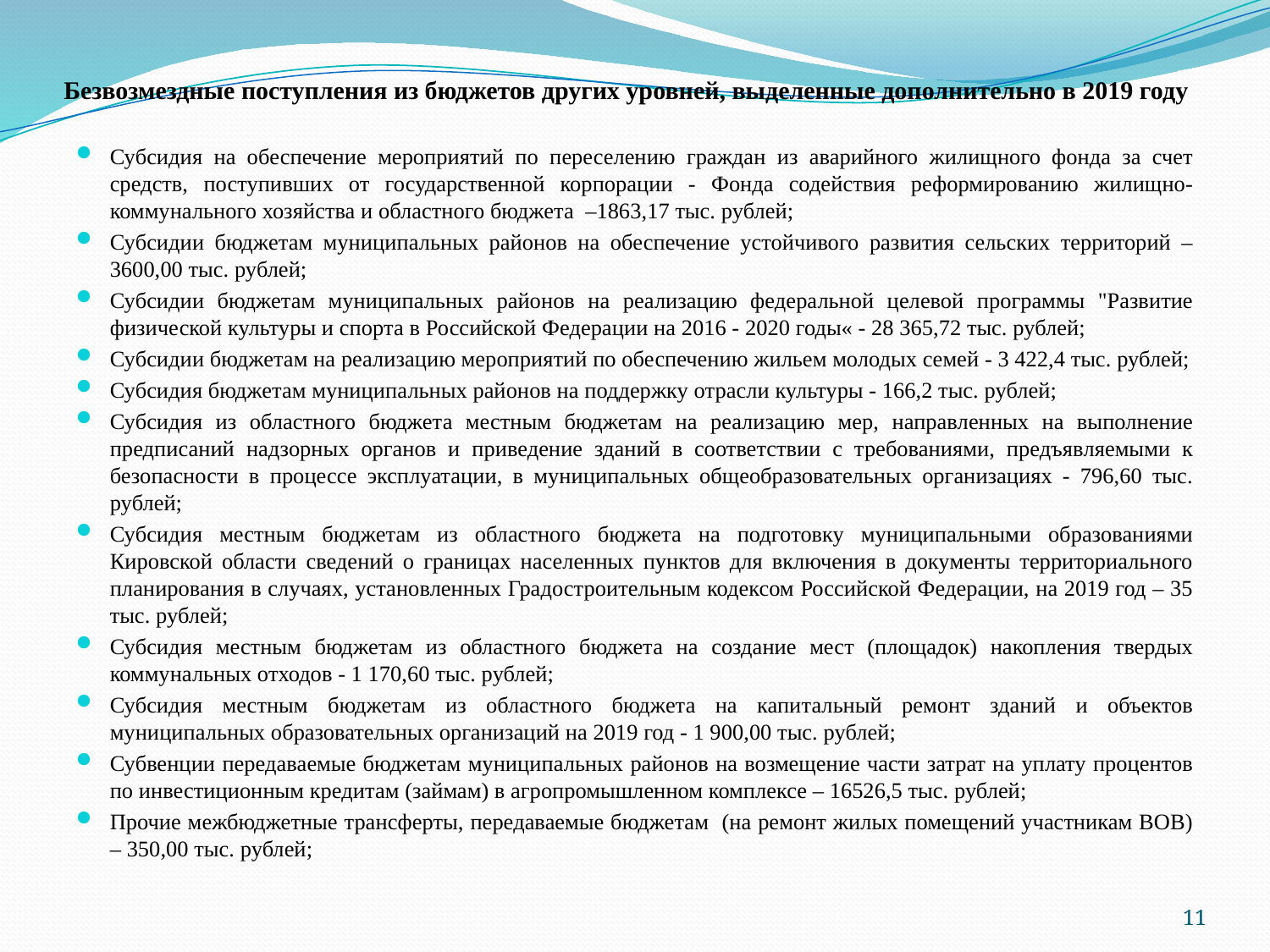

# Безвозмездные поступления из бюджетов других уровней, выделенные дополнительно в 2019 году
Субсидия на обеспечение мероприятий по переселению граждан из аварийного жилищного фонда за счет средств, поступивших от государственной корпорации - Фонда содействия реформированию жилищно-коммунального хозяйства и областного бюджета  –1863,17 тыс. рублей;
Субсидии бюджетам муниципальных районов на обеспечение устойчивого развития сельских территорий – 3600,00 тыс. рублей;
Субсидии бюджетам муниципальных районов на реализацию федеральной целевой программы "Развитие физической культуры и спорта в Российской Федерации на 2016 - 2020 годы« - 28 365,72 тыс. рублей;
Субсидии бюджетам на реализацию мероприятий по обеспечению жильем молодых семей - 3 422,4 тыс. рублей;
Субсидия бюджетам муниципальных районов на поддержку отрасли культуры - 166,2 тыс. рублей;
Субсидия из областного бюджета местным бюджетам на реализацию мер, направленных на выполнение предписаний надзорных органов и приведение зданий в соответствии с требованиями, предъявляемыми к безопасности в процессе эксплуатации, в муниципальных общеобразовательных организациях - 796,60 тыс. рублей;
Субсидия местным бюджетам из областного бюджета на подготовку муниципальными образованиями Кировской области сведений о границах населенных пунктов для включения в документы территориального планирования в случаях, установленных Градостроительным кодексом Российской Федерации, на 2019 год – 35 тыс. рублей;
Субсидия местным бюджетам из областного бюджета на создание мест (площадок) накопления твердых коммунальных отходов - 1 170,60 тыс. рублей;
Субсидия местным бюджетам из областного бюджета на капитальный ремонт зданий и объектов муниципальных образовательных организаций на 2019 год - 1 900,00 тыс. рублей;
Субвенции передаваемые бюджетам муниципальных районов на возмещение части затрат на уплату процентов по инвестиционным кредитам (займам) в агропромышленном комплексе – 16526,5 тыс. рублей;
Прочие межбюджетные трансферты, передаваемые бюджетам  (на ремонт жилых помещений участникам ВОВ) – 350,00 тыс. рублей;
11